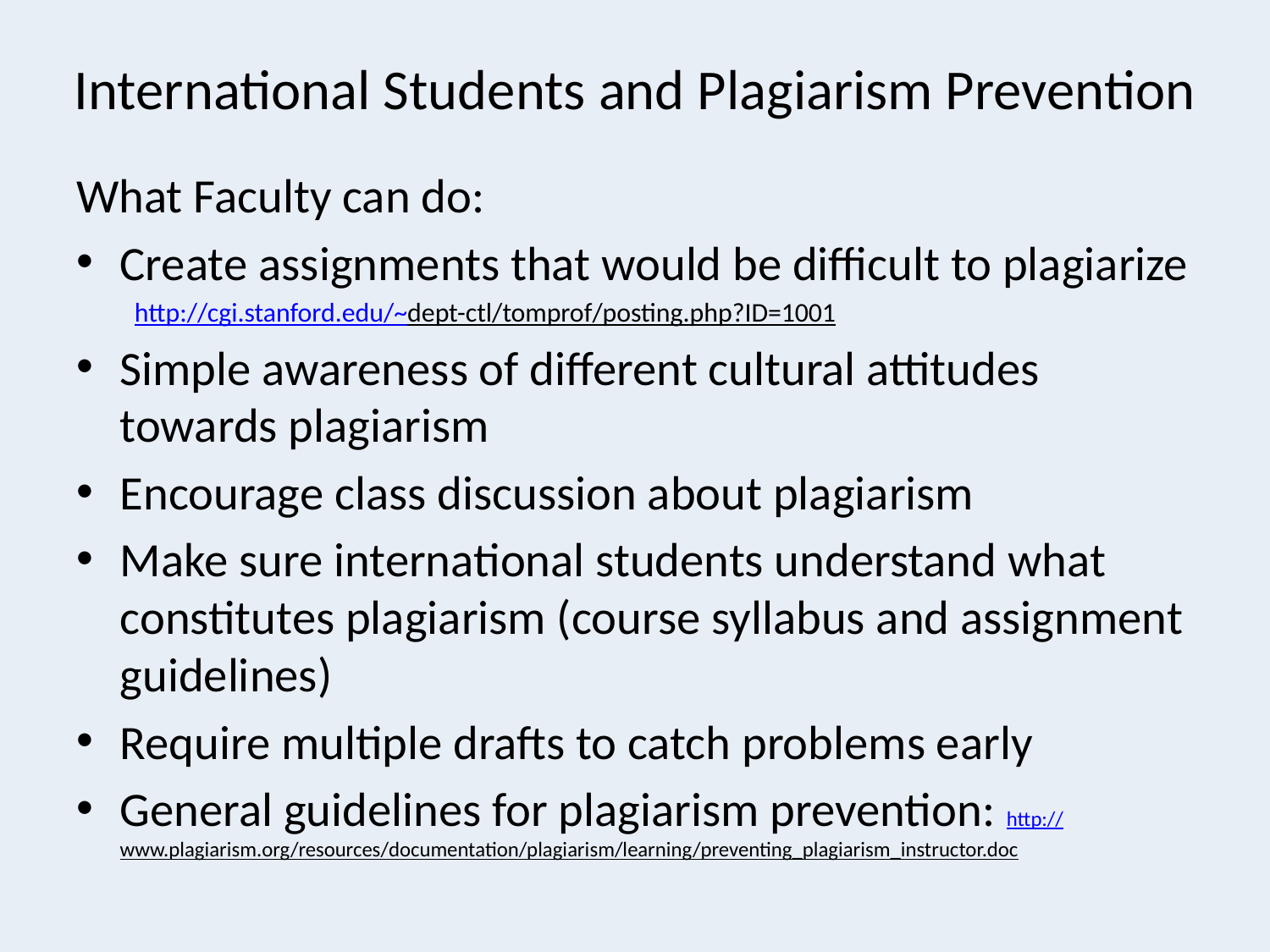

# International Students and Plagiarism Prevention
What Faculty can do:
Create assignments that would be difficult to plagiarize
http://cgi.stanford.edu/~dept-ctl/tomprof/posting.php?ID=1001
Simple awareness of different cultural attitudes towards plagiarism
Encourage class discussion about plagiarism
Make sure international students understand what constitutes plagiarism (course syllabus and assignment guidelines)
Require multiple drafts to catch problems early
General guidelines for plagiarism prevention: http://www.plagiarism.org/resources/documentation/plagiarism/learning/preventing_plagiarism_instructor.doc